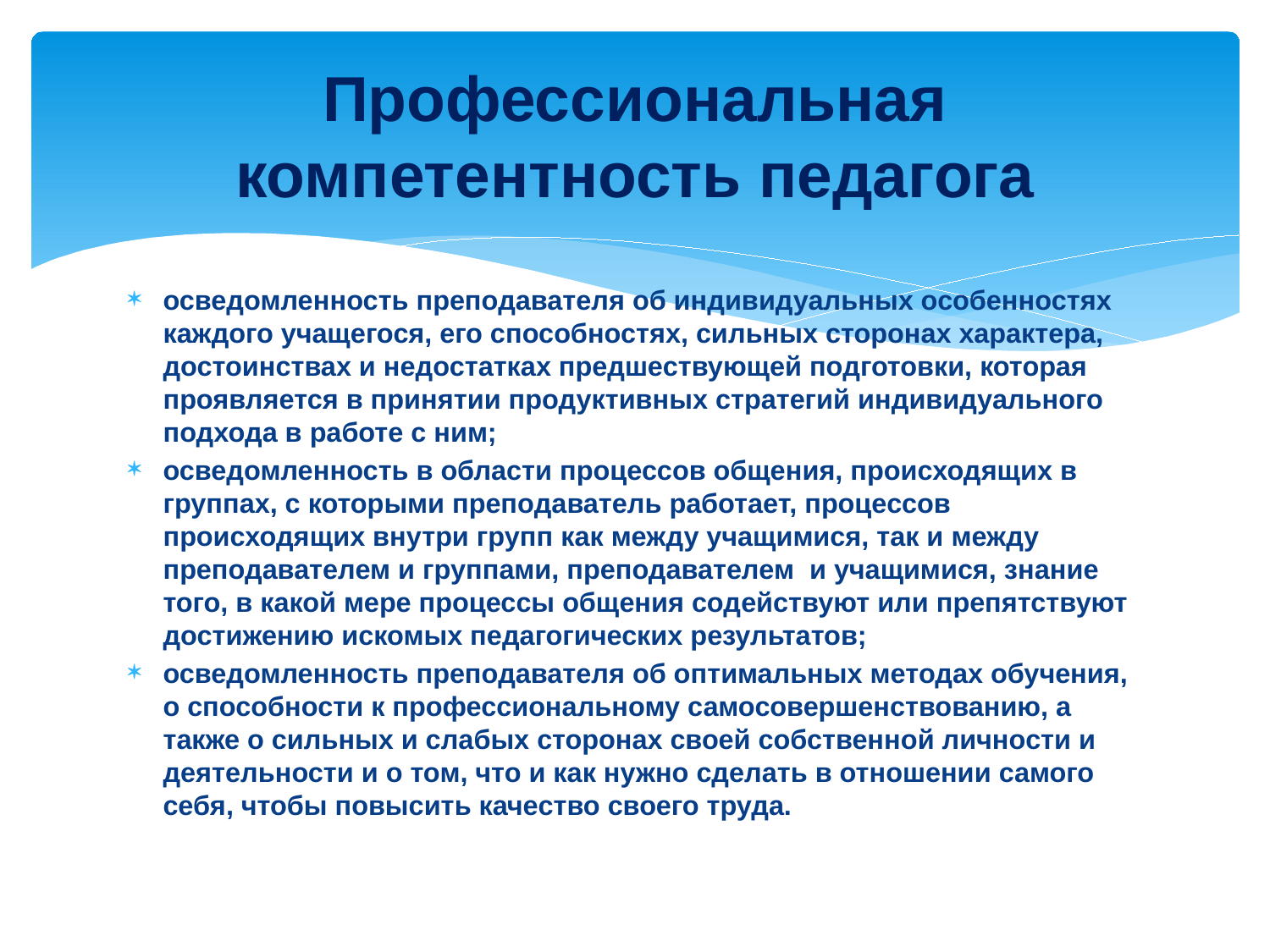

# Профессиональная компетентность педагога
осведомленность преподавателя об индивидуальных особенностях каждого учащегося, его способностях, сильных сторонах характера, достоинствах и недостатках предшествующей подготовки, которая проявляется в принятии продуктивных стратегий индивидуального подхода в работе с ним;
осведомленность в области процессов общения, происходящих в группах, с которыми преподаватель работает, процессов происходящих внутри групп как между учащимися, так и между преподавателем и группами, преподавателем  и учащимися, знание того, в какой мере процессы общения содействуют или препятствуют достижению искомых педагогических результатов;
осведомленность преподавателя об оптимальных методах обучения, о способности к профессиональному самосовершенствованию, а также о сильных и слабых сторонах своей собственной личности и деятельности и о том, что и как нужно сделать в отношении самого себя, чтобы повысить качество своего труда.